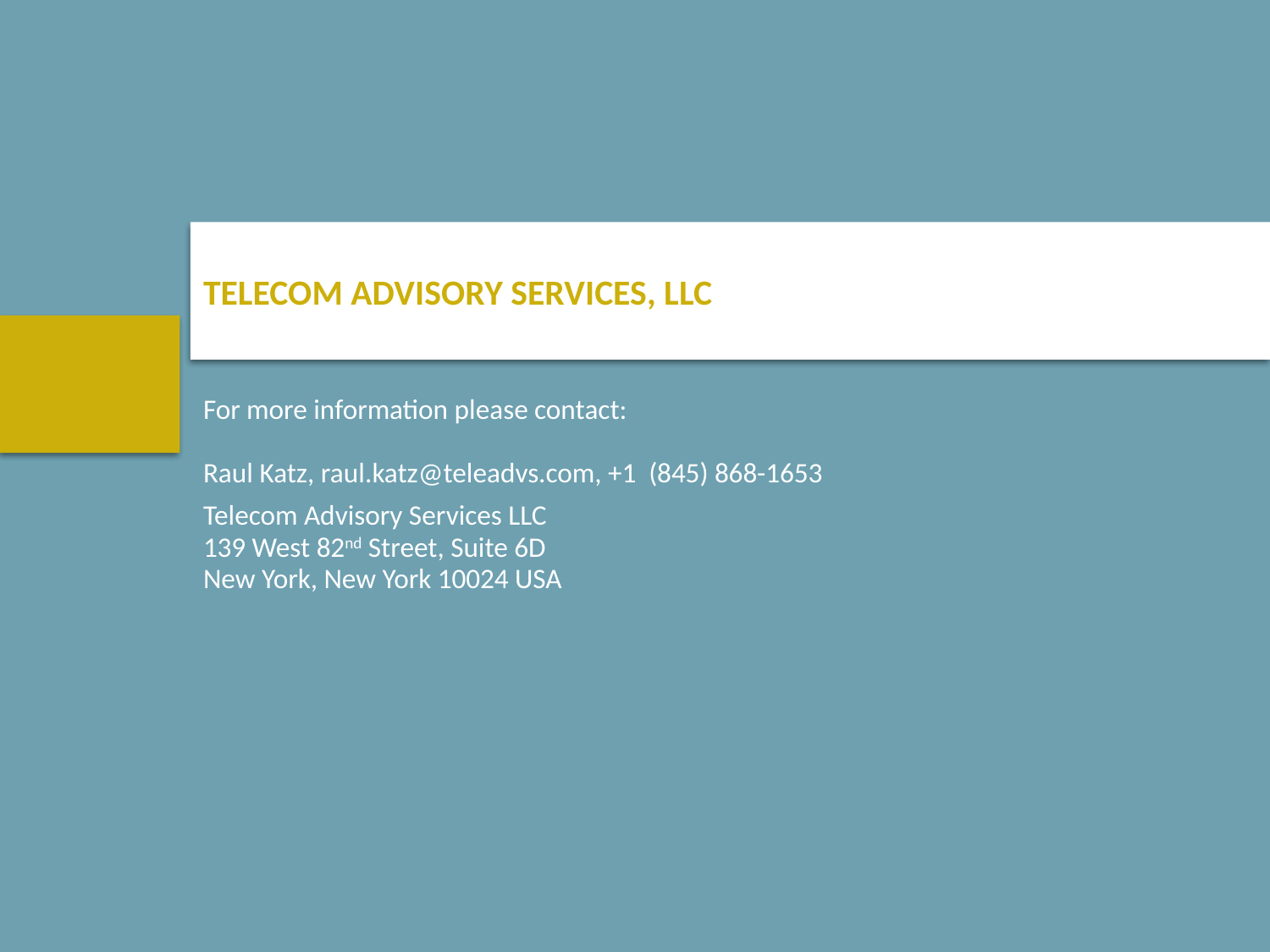

# TELECOM ADVISORY SERVICES, LLC
For more information please contact:
Raul Katz, raul.katz@teleadvs.com, +1  (845) 868-1653
Telecom Advisory Services LLC
139 West 82nd Street, Suite 6D
New York, New York 10024 USA